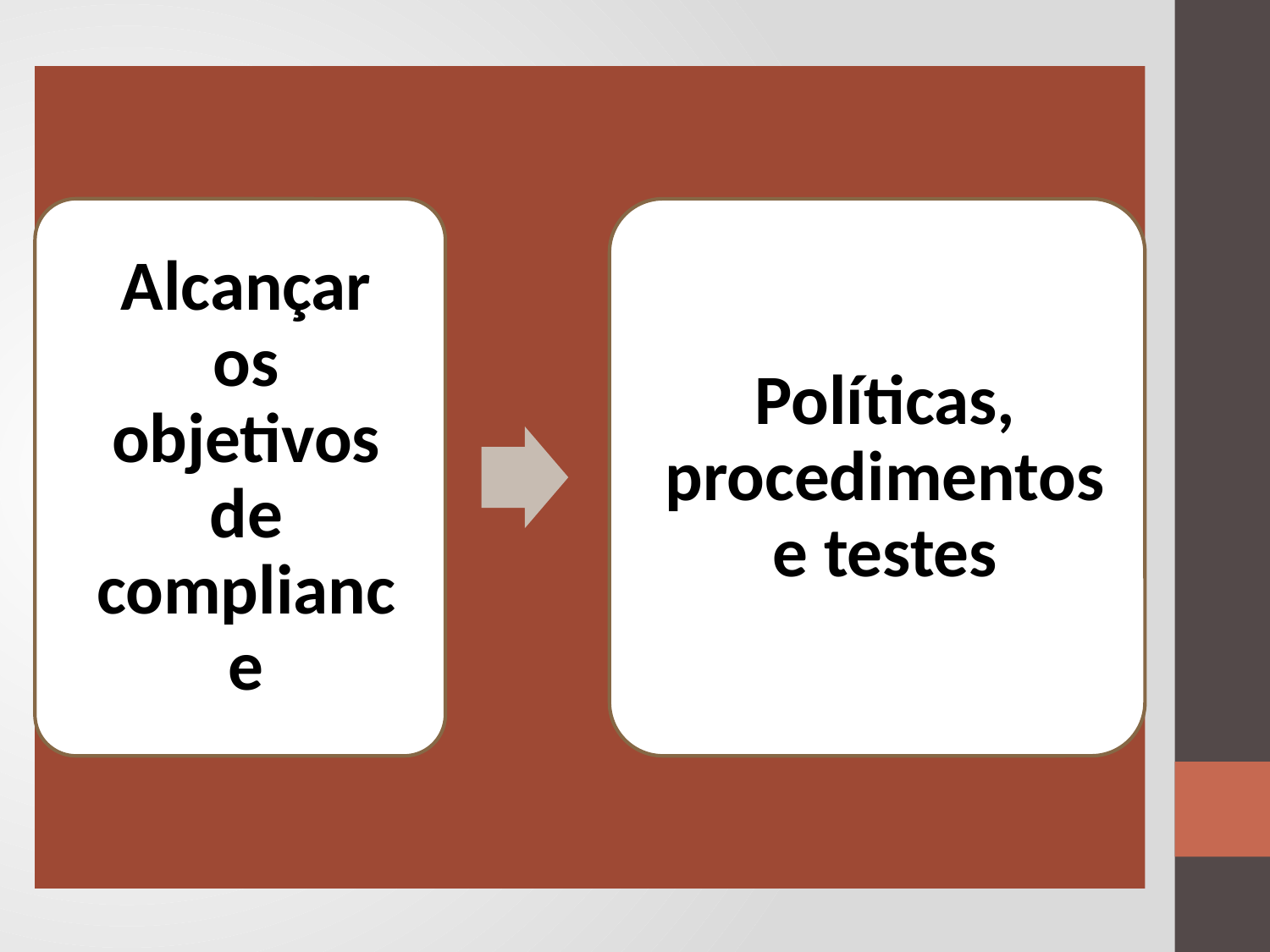

Alcançar os objetivos de compliance

Políticas, procedimentos e testes